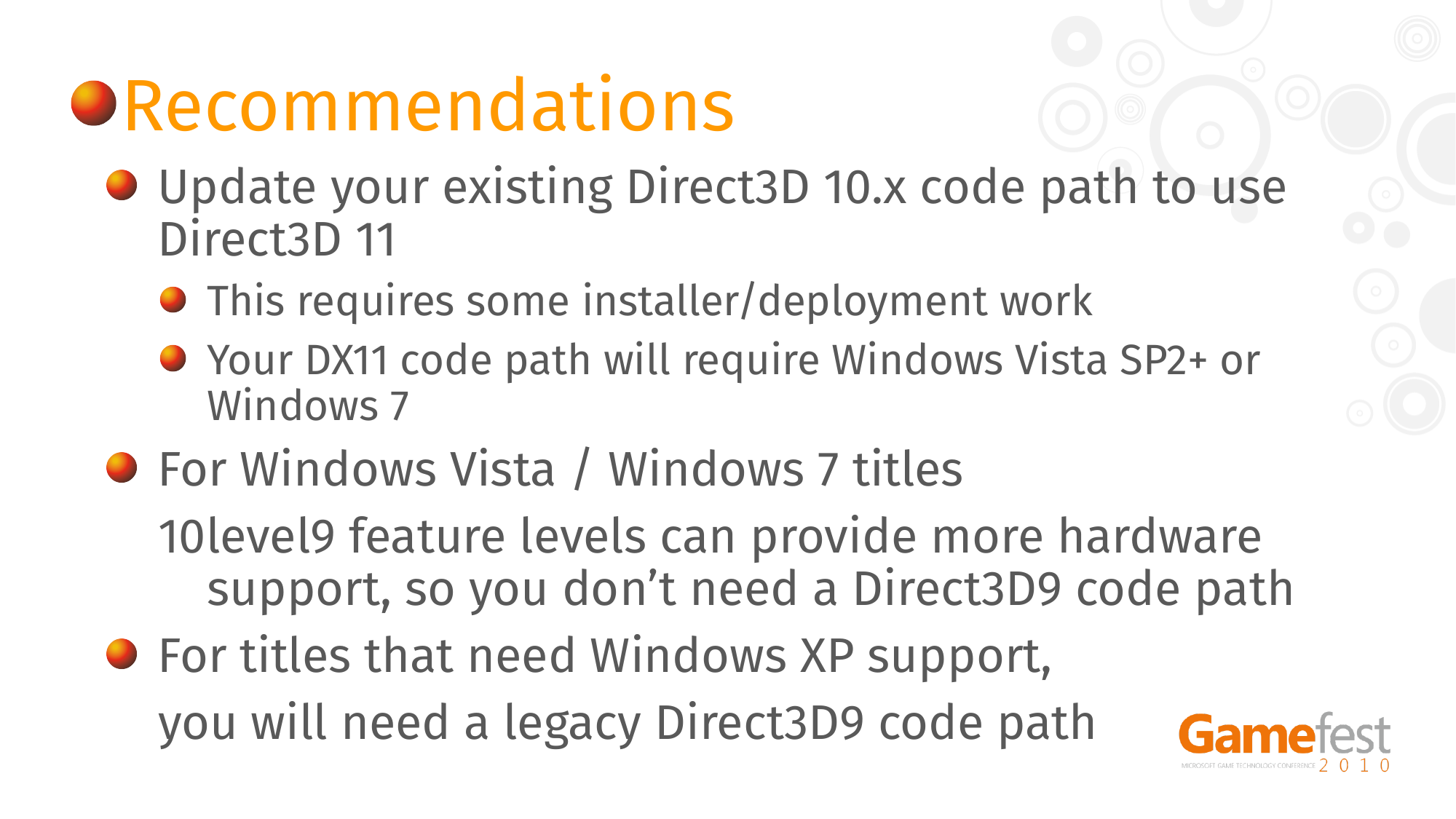

Update your existing Direct3D 10.x code path to use Direct3D 11
This requires some installer/deployment work
Your DX11 code path will require Windows Vista SP2+ or Windows 7
For Windows Vista / Windows 7 titles
10level9 feature levels can provide more hardware support, so you don’t need a Direct3D9 code path
For titles that need Windows XP support,
you will need a legacy Direct3D9 code path
Recommendations